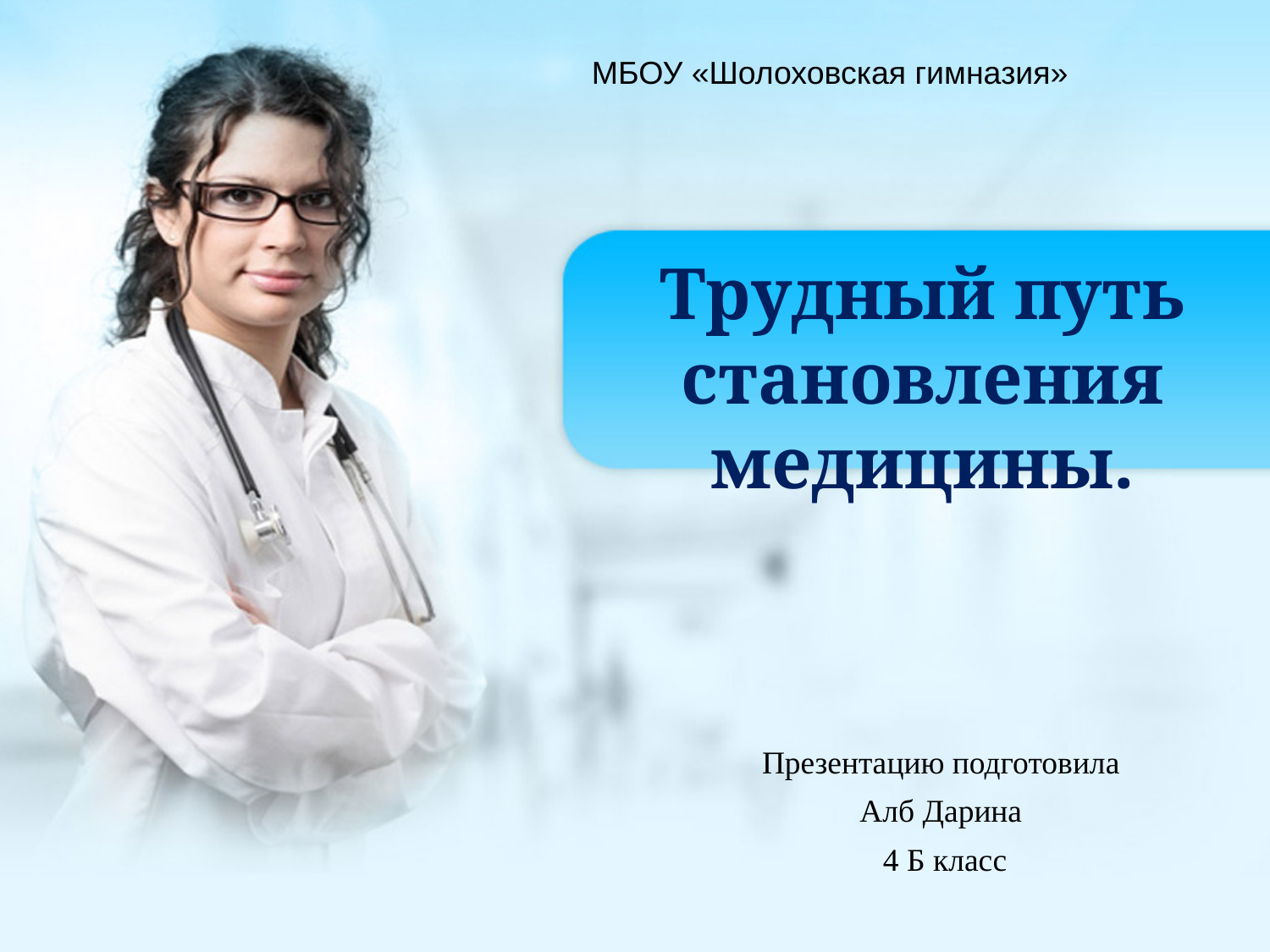

МБОУ «Шолоховская гимназия»
# Трудный путь становления медицины.
Презентацию подготовила
Алб Дарина
4 Б класс